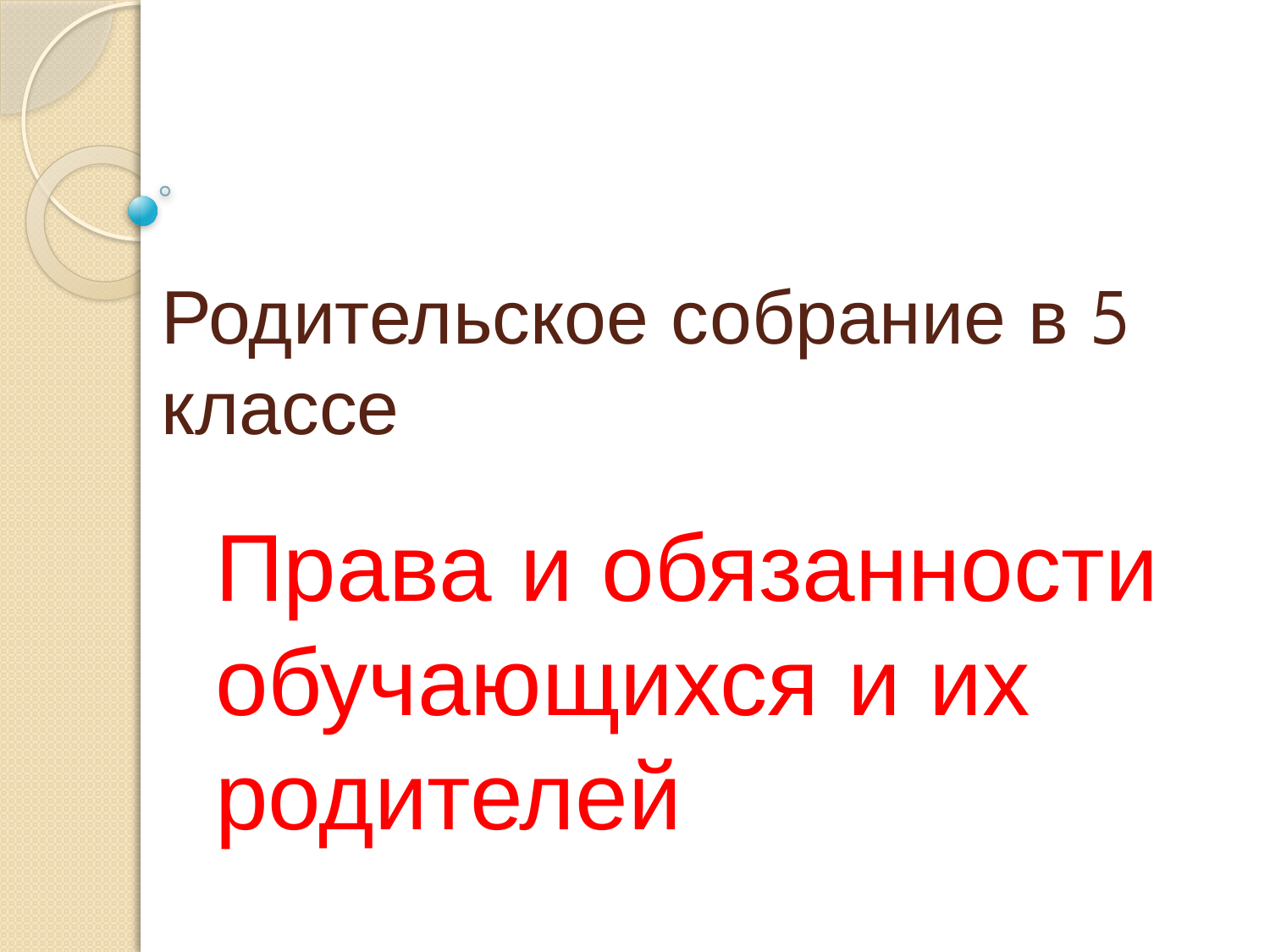

# Родительское собрание в 5 классе
Права и обязанности обучающихся и их родителей